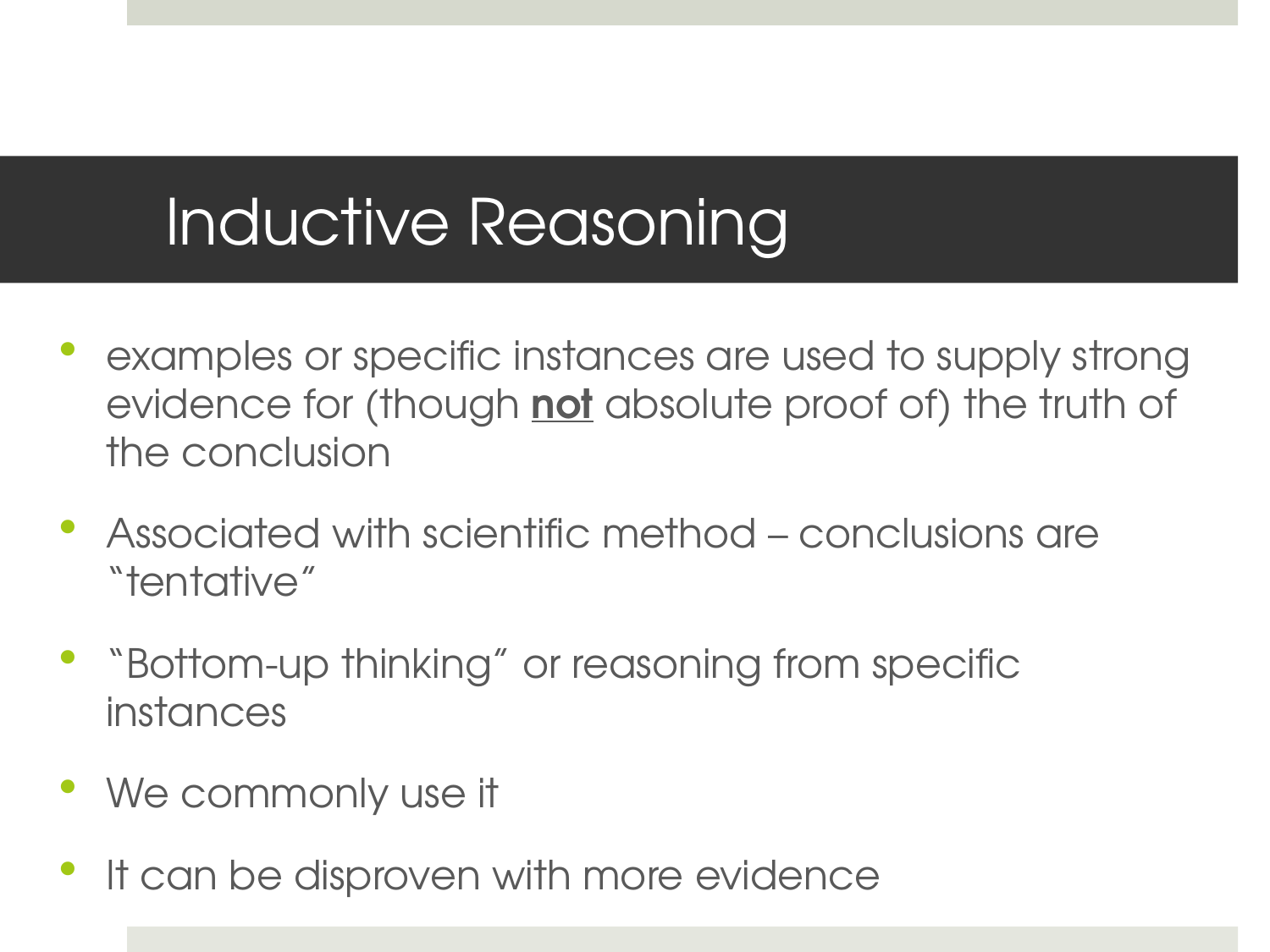

# Inductive Reasoning
examples or specific instances are used to supply strong evidence for (though not absolute proof of) the truth of the conclusion
Associated with scientific method – conclusions are “tentative”
“Bottom-up thinking” or reasoning from specific instances
We commonly use it
It can be disproven with more evidence